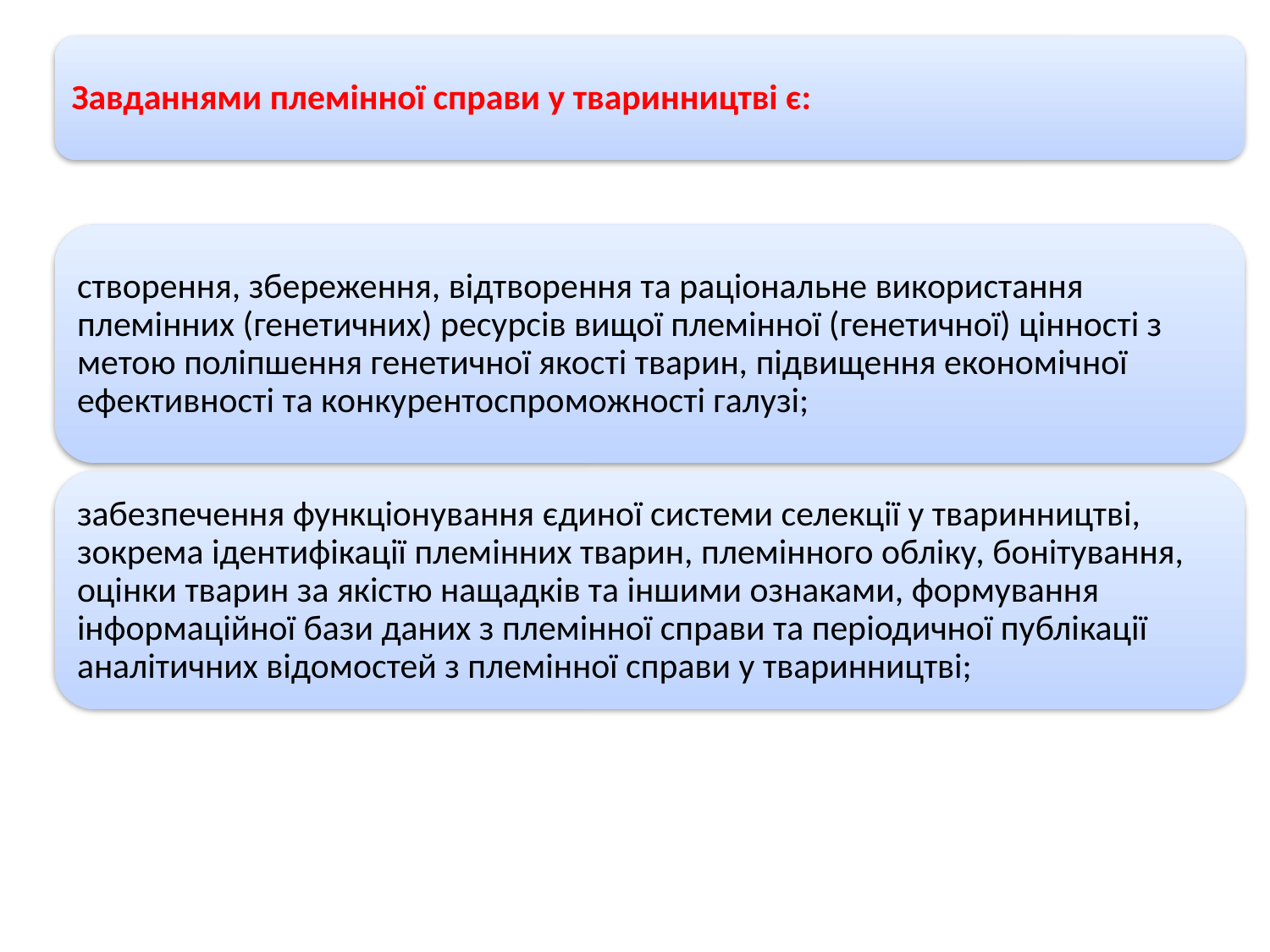

Завданнями племінної справи у тваринництві є:
створення, збереження, відтворення та раціональне використання племінних (генетичних) ресурсів вищої племінної (генетичної) цінності з метою поліпшення генетичної якості тварин, підвищення економічної ефективності та конкурентоспроможності галузі;
забезпечення функціонування єдиної системи селекції у тваринництві, зокрема ідентифікації племінних тварин, племінного обліку, бонітування, оцінки тварин за якістю нащадків та іншими ознаками, формування інформаційної бази даних з племінної справи та періодичної публікації аналітичних відомостей з племінної справи у тваринництві;